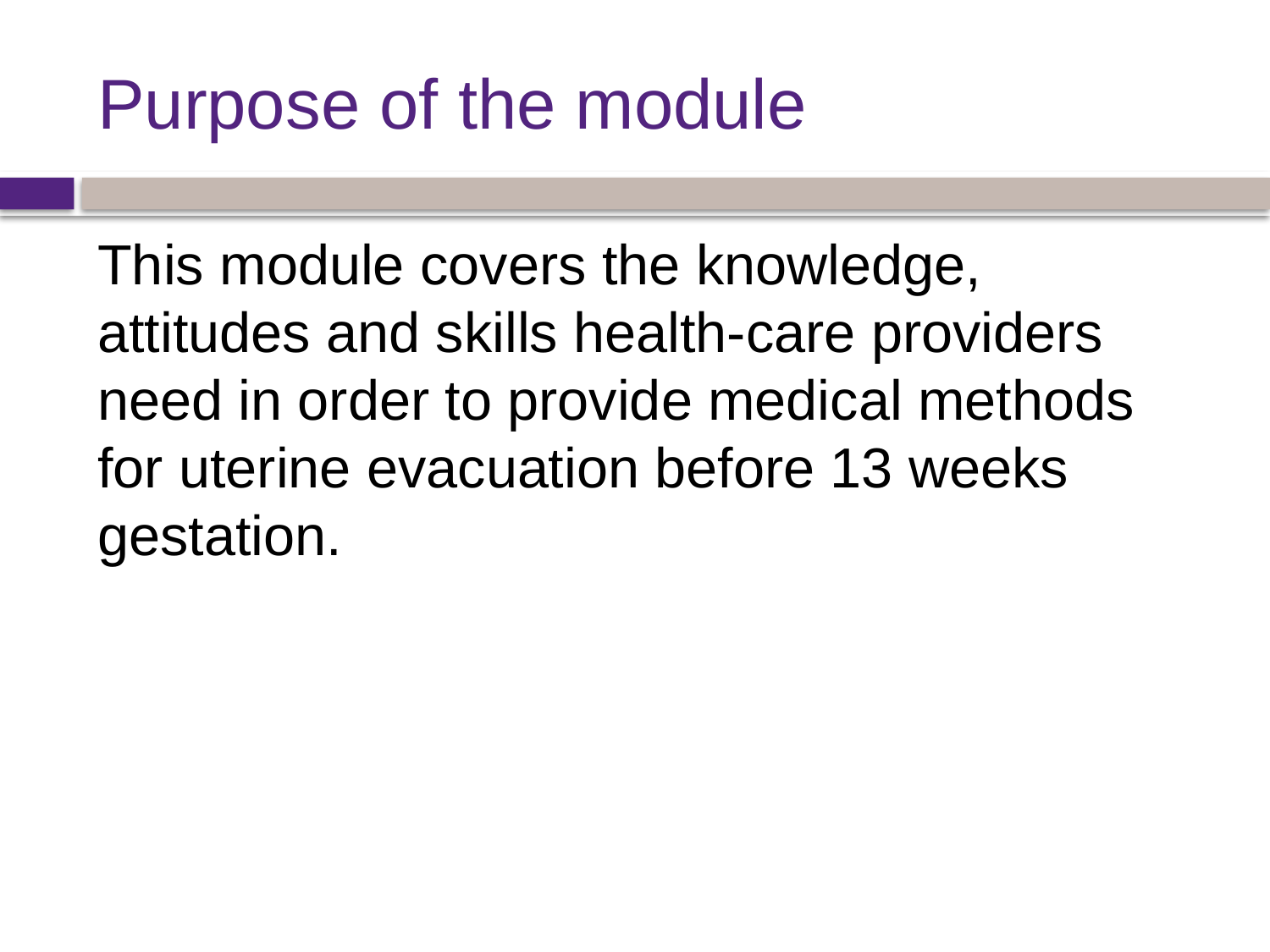

# Purpose of the module
This module covers the knowledge, attitudes and skills health-care providers need in order to provide medical methods for uterine evacuation before 13 weeks gestation.